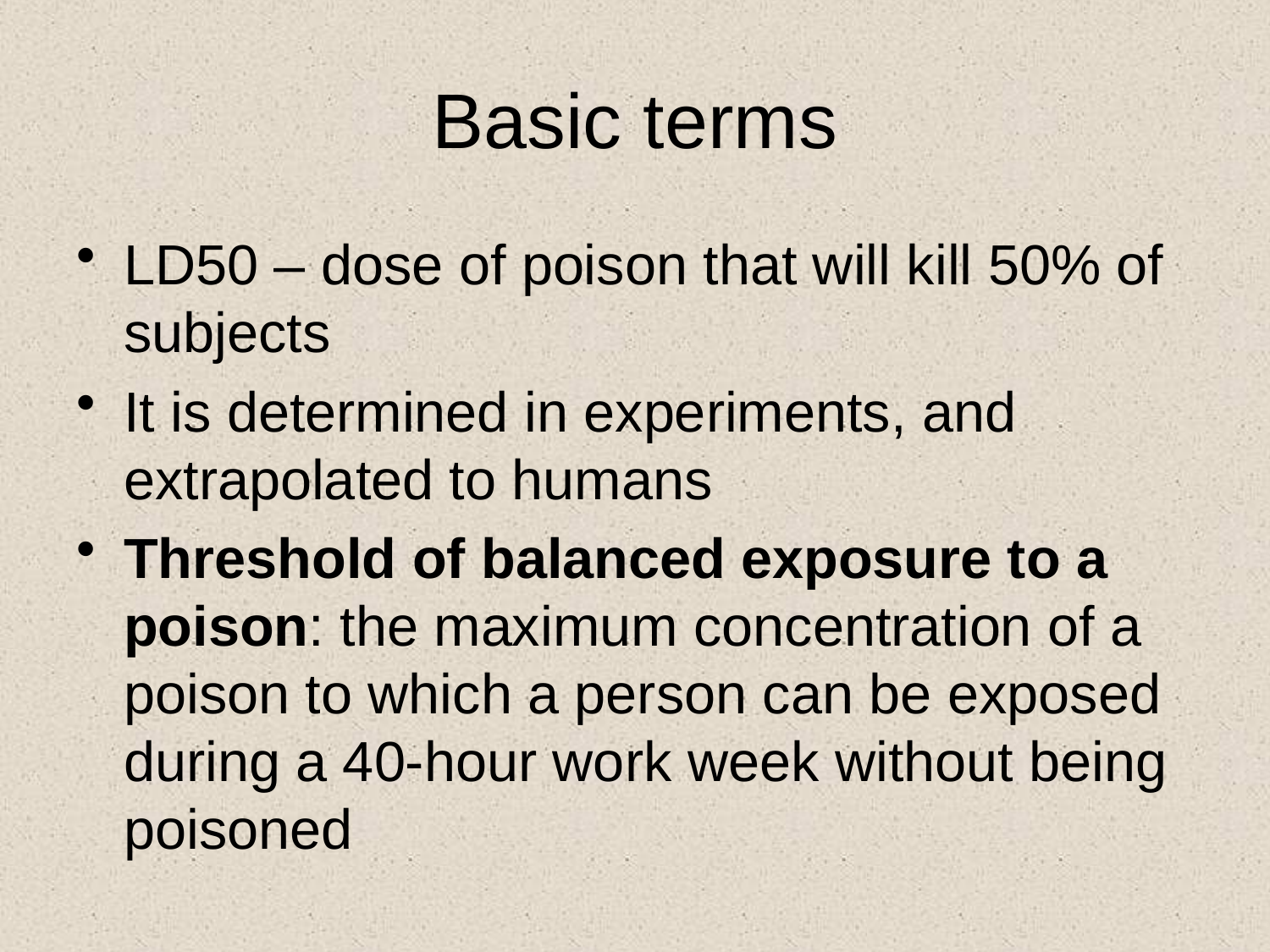

# Basic terms
LD50 – dose of poison that will kill 50% of subjects
It is determined in experiments, and extrapolated to humans
Threshold of balanced exposure to a poison: the maximum concentration of a poison to which a person can be exposed during a 40-hour work week without being poisoned